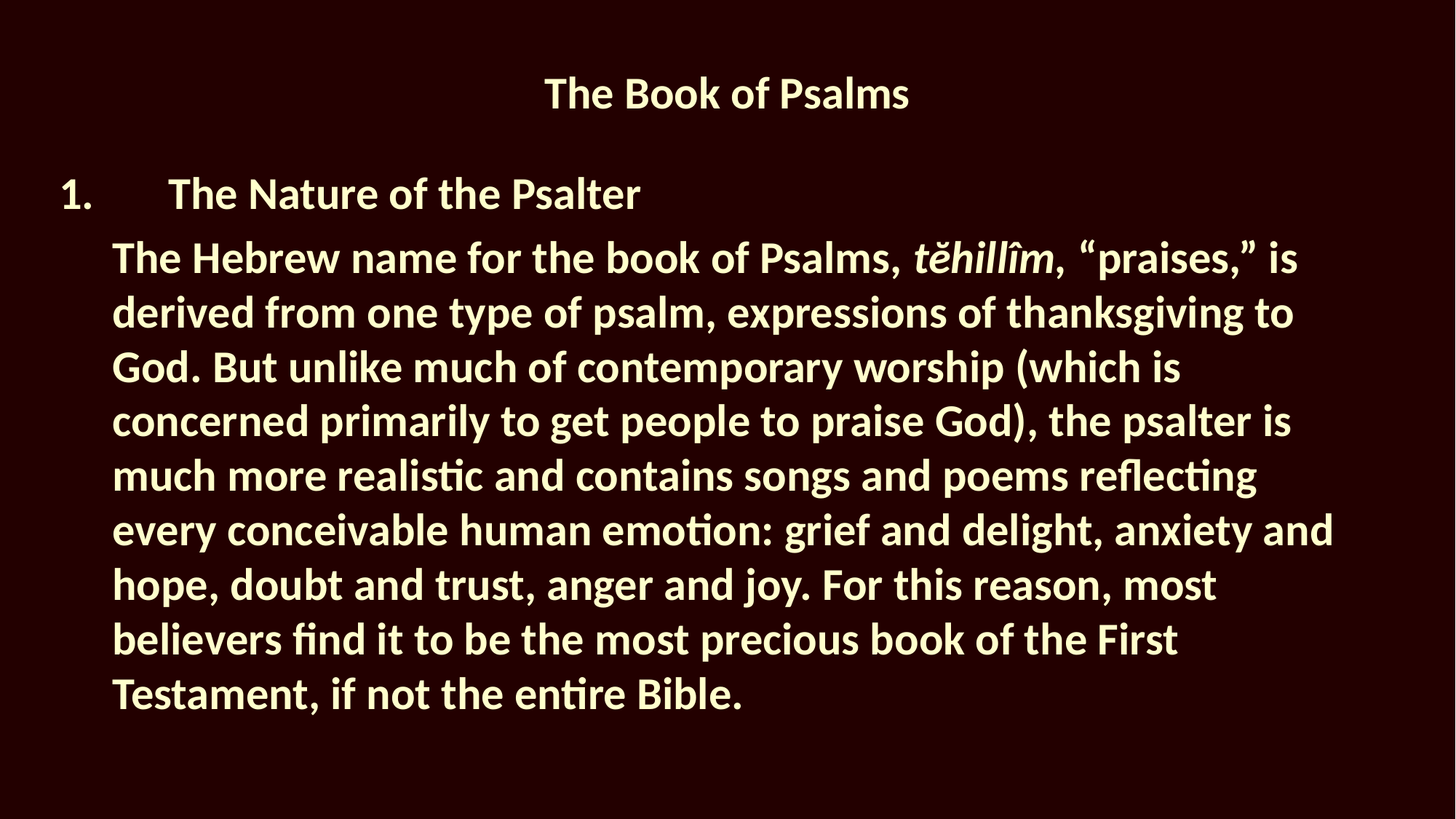

# The Book of Psalms
1.	The Nature of the Psalter
The Hebrew name for the book of Psalms, tĕhillîm, “praises,” is derived from one type of psalm, expressions of thanksgiving to God. But unlike much of contemporary worship (which is concerned primarily to get people to praise God), the psalter is much more realistic and contains songs and poems reflecting every conceivable human emotion: grief and delight, anxiety and hope, doubt and trust, anger and joy. For this reason, most believers find it to be the most precious book of the First Testament, if not the entire Bible.